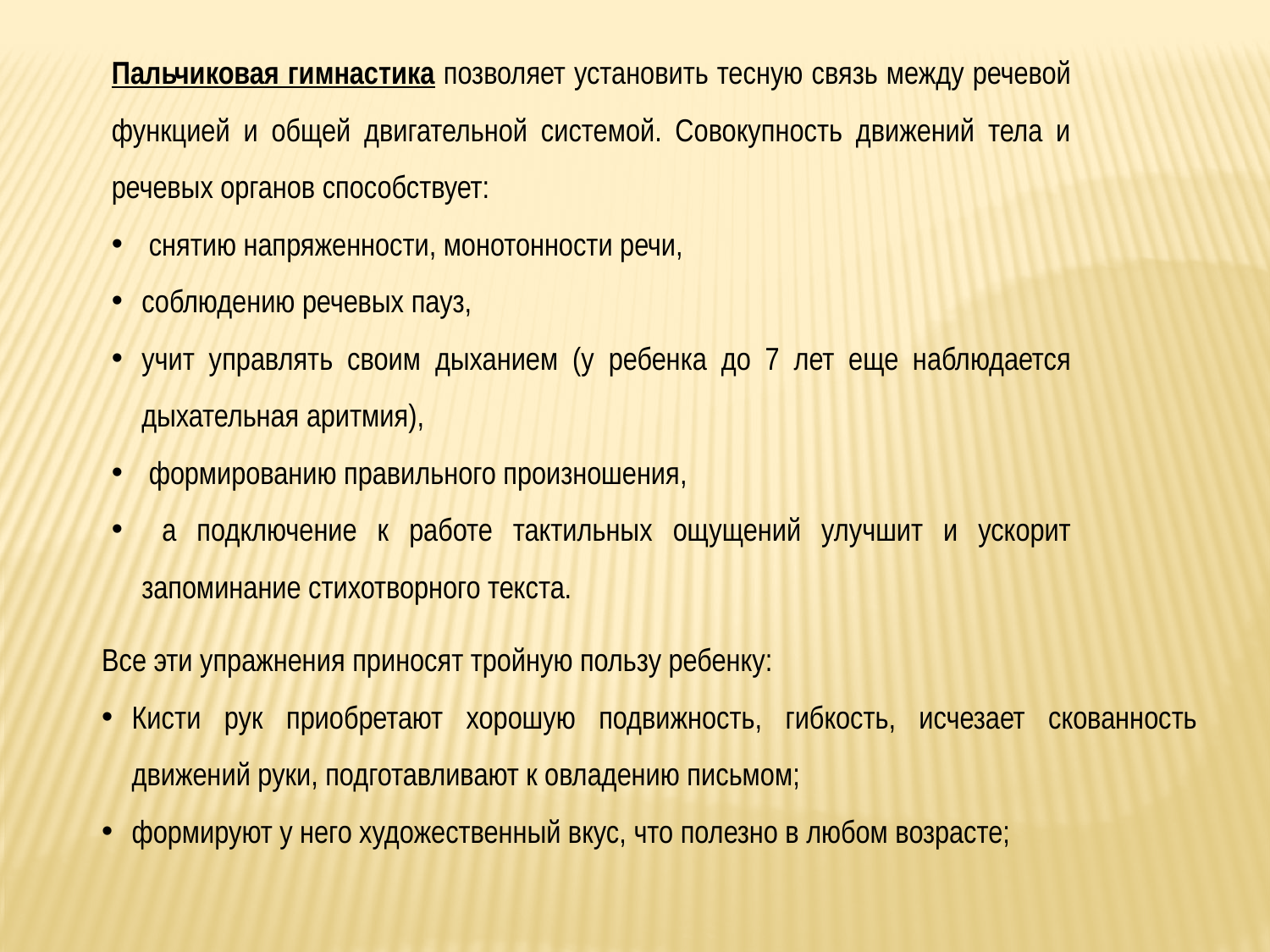

Пальчиковая гимнастика позволяет установить тесную связь между речевой функцией и общей двигательной системой. Совокупность движений тела и речевых органов способствует:
 снятию напряженности, монотонности речи,
соблюдению речевых пауз,
учит управлять своим дыханием (у ребенка до 7 лет еще наблюдается дыхательная аритмия),
 формированию правильного произношения,
 а подключение к работе тактильных ощущений улучшит и ускорит запоминание стихотворного текста.

Все эти упражнения приносят тройную пользу ребенку:
Кисти рук приобретают хорошую подвижность, гибкость, исчезает скованность движений руки, подготавливают к овладению письмом;
формируют у него художественный вкус, что полезно в любом возрасте;